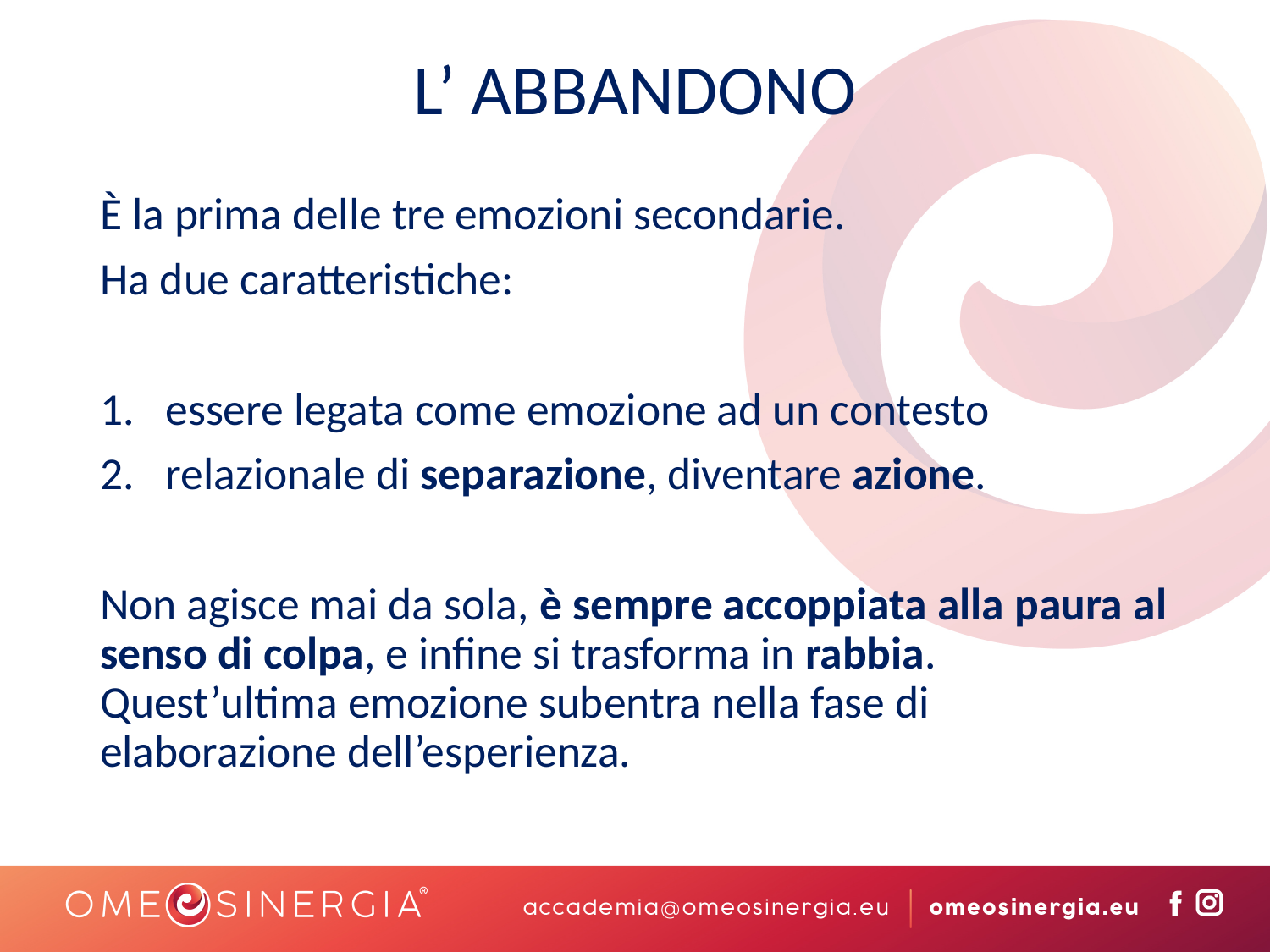

# L’ ABBANDONO
È la prima delle tre emozioni secondarie.
Ha due caratteristiche:

essere legata come emozione ad un contesto
relazionale di separazione, diventare azione.

Non agisce mai da sola, è sempre accoppiata alla paura al senso di colpa, e infine si trasforma in rabbia. Quest’ultima emozione subentra nella fase di elaborazione dell’esperienza.